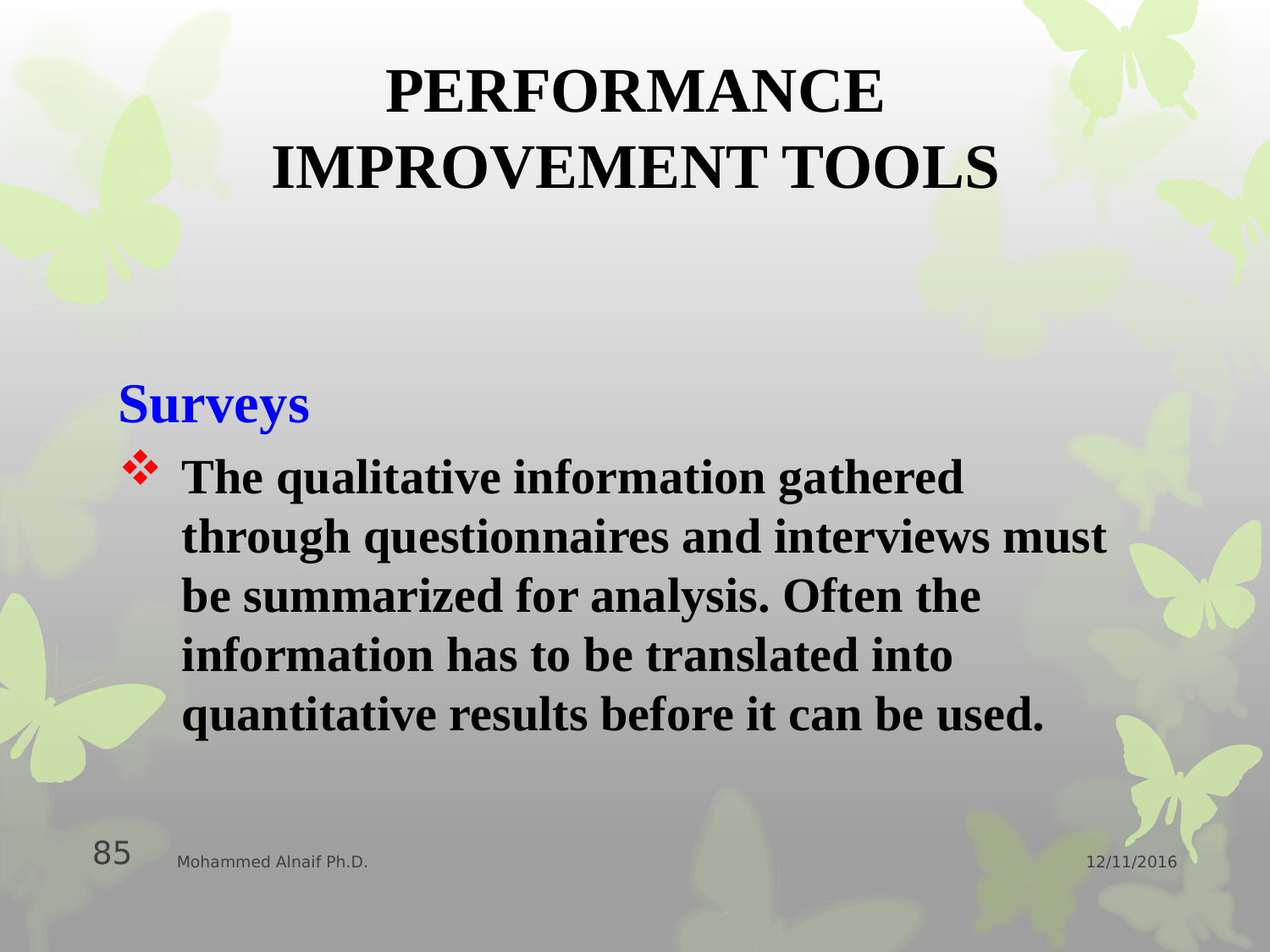

PERFORMANCE IMPROVEMENT TOOLS
Surveys
The qualitative information gathered through questionnaires and interviews must be summarized for analysis. Often the information has to be translated into quantitative results before it can be used.
85
Mohammed Alnaif Ph.D.
12/11/2016